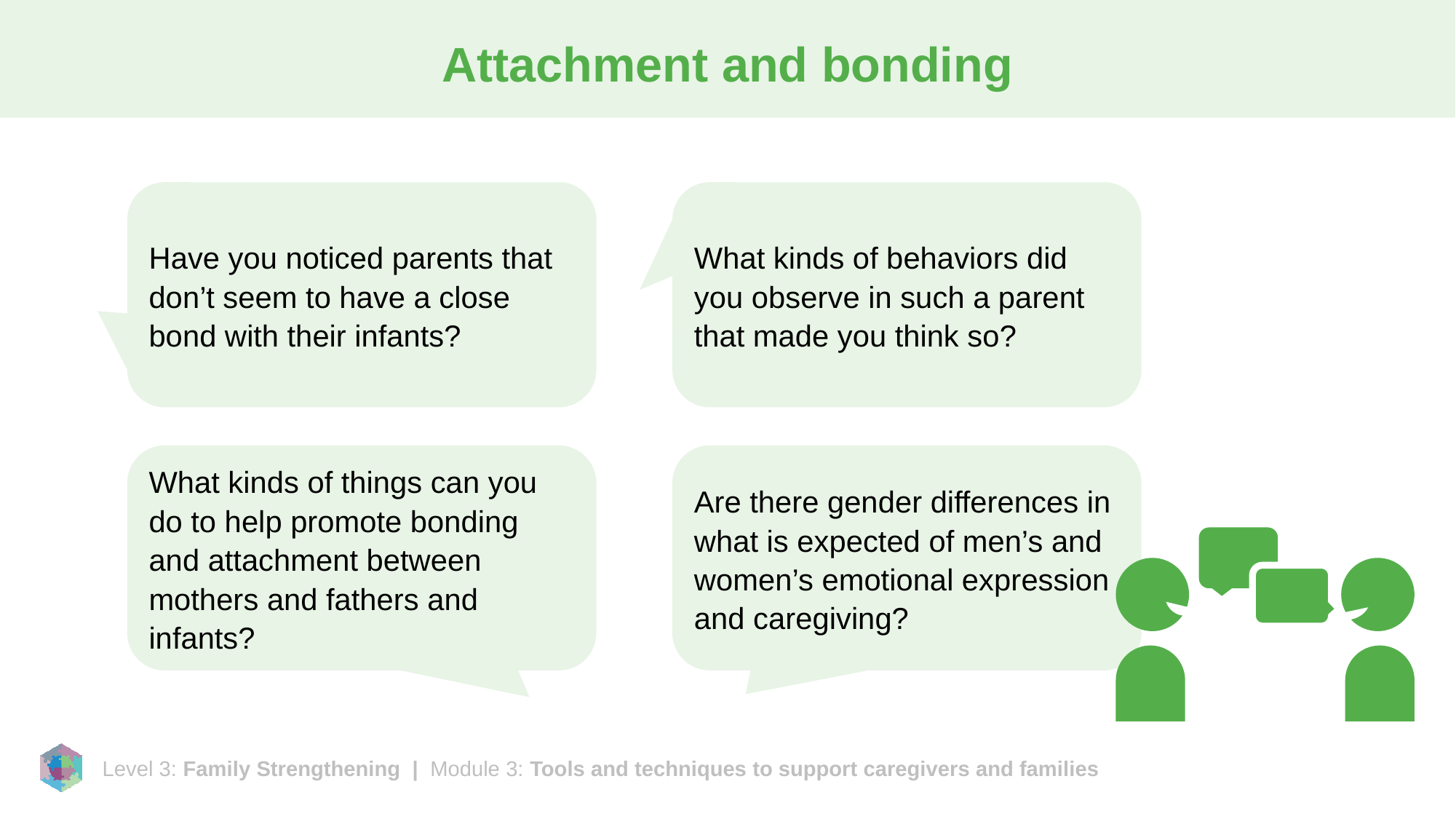

# Attachment and bonding
Have you noticed parents that don’t seem to have a close bond with their infants?
What kinds of behaviors did you observe in such a parent that made you think so?
What kinds of things can you do to help promote bonding and attachment between mothers and fathers and infants?
Are there gender differences in what is expected of men’s and women’s emotional expression and caregiving?